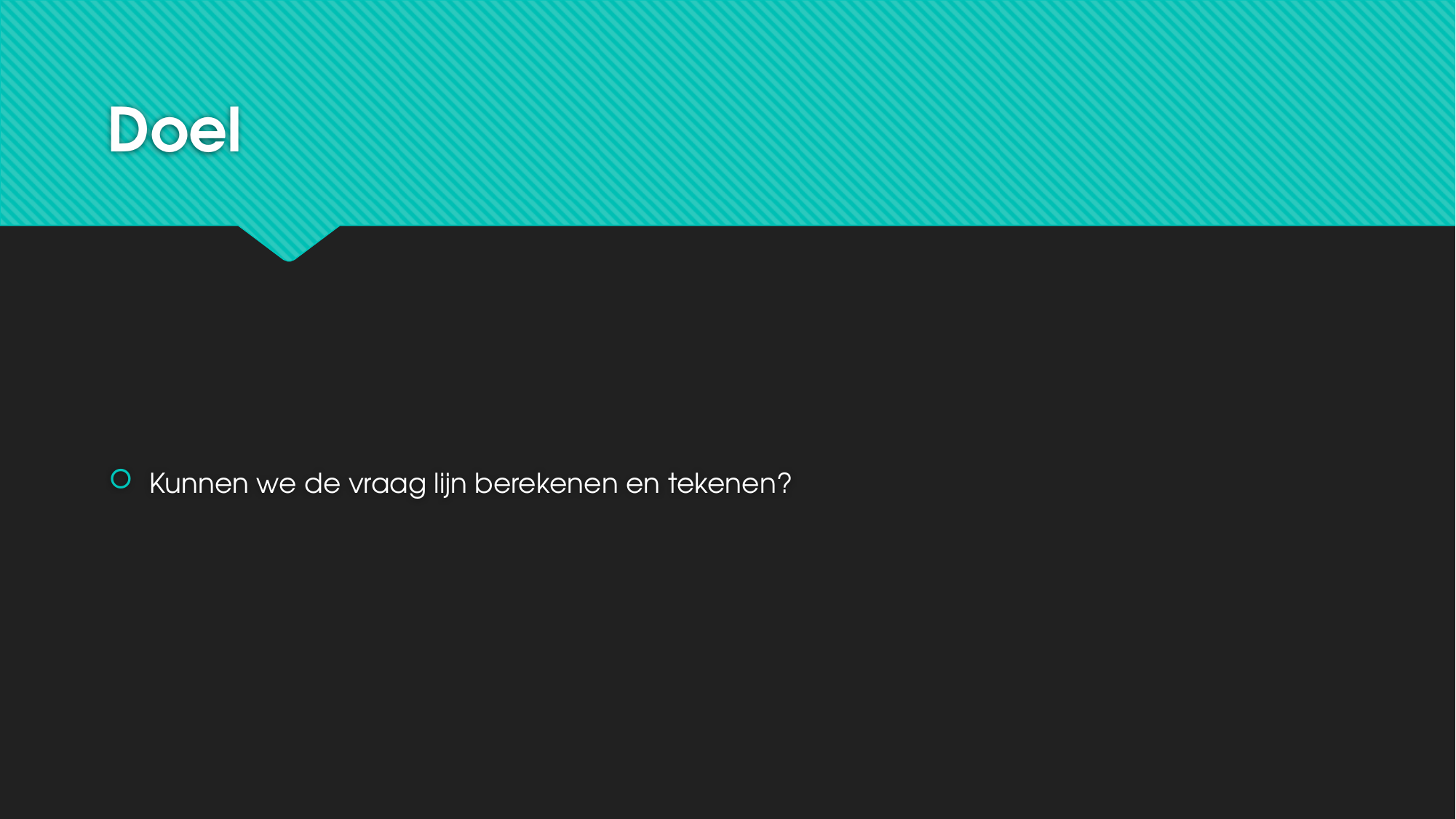

# Doel
Kunnen we de vraag lijn berekenen en tekenen?